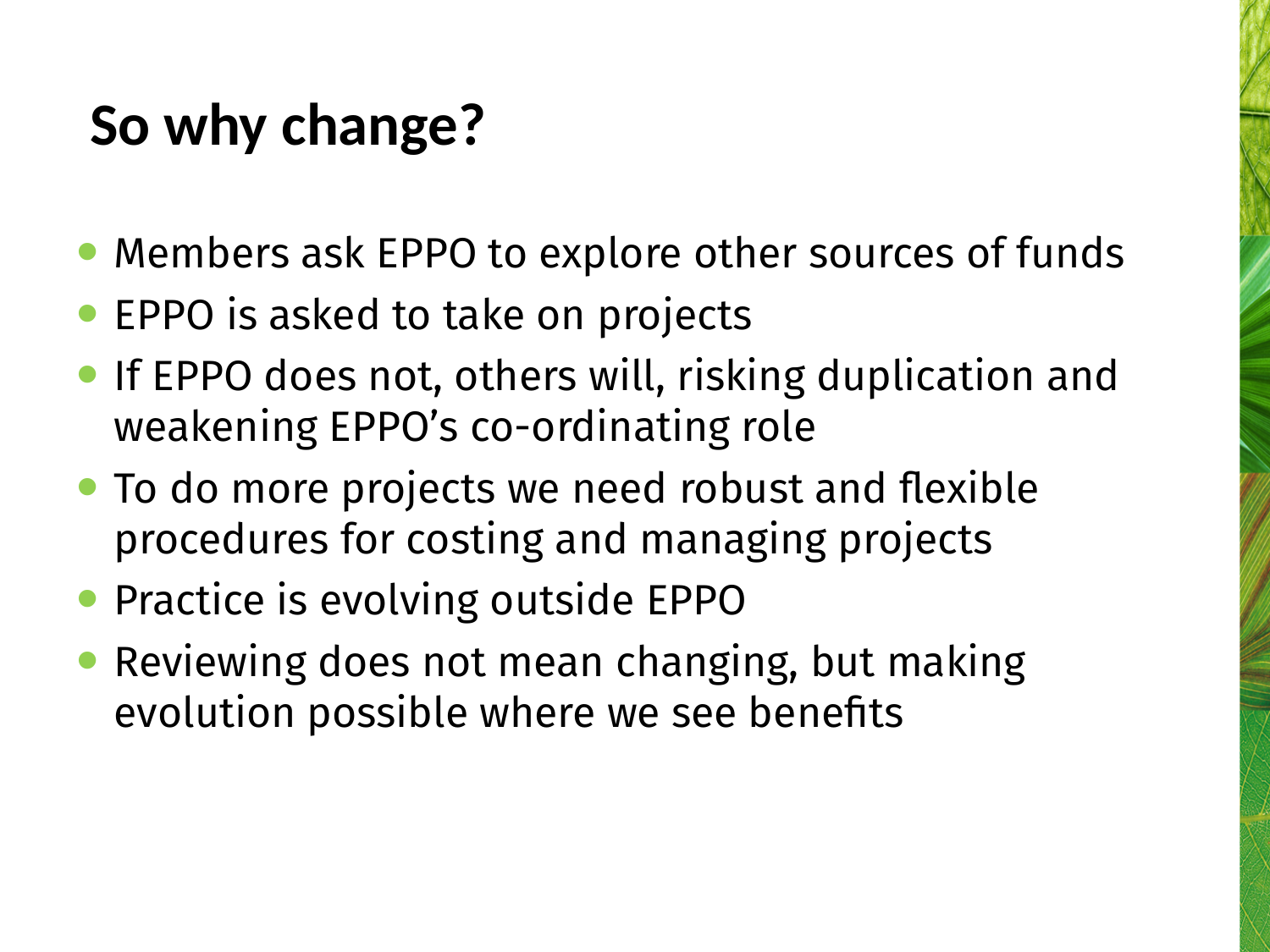

# So why change?
Members ask EPPO to explore other sources of funds
EPPO is asked to take on projects
If EPPO does not, others will, risking duplication and weakening EPPO’s co-ordinating role
To do more projects we need robust and flexible procedures for costing and managing projects
Practice is evolving outside EPPO
Reviewing does not mean changing, but making evolution possible where we see benefits